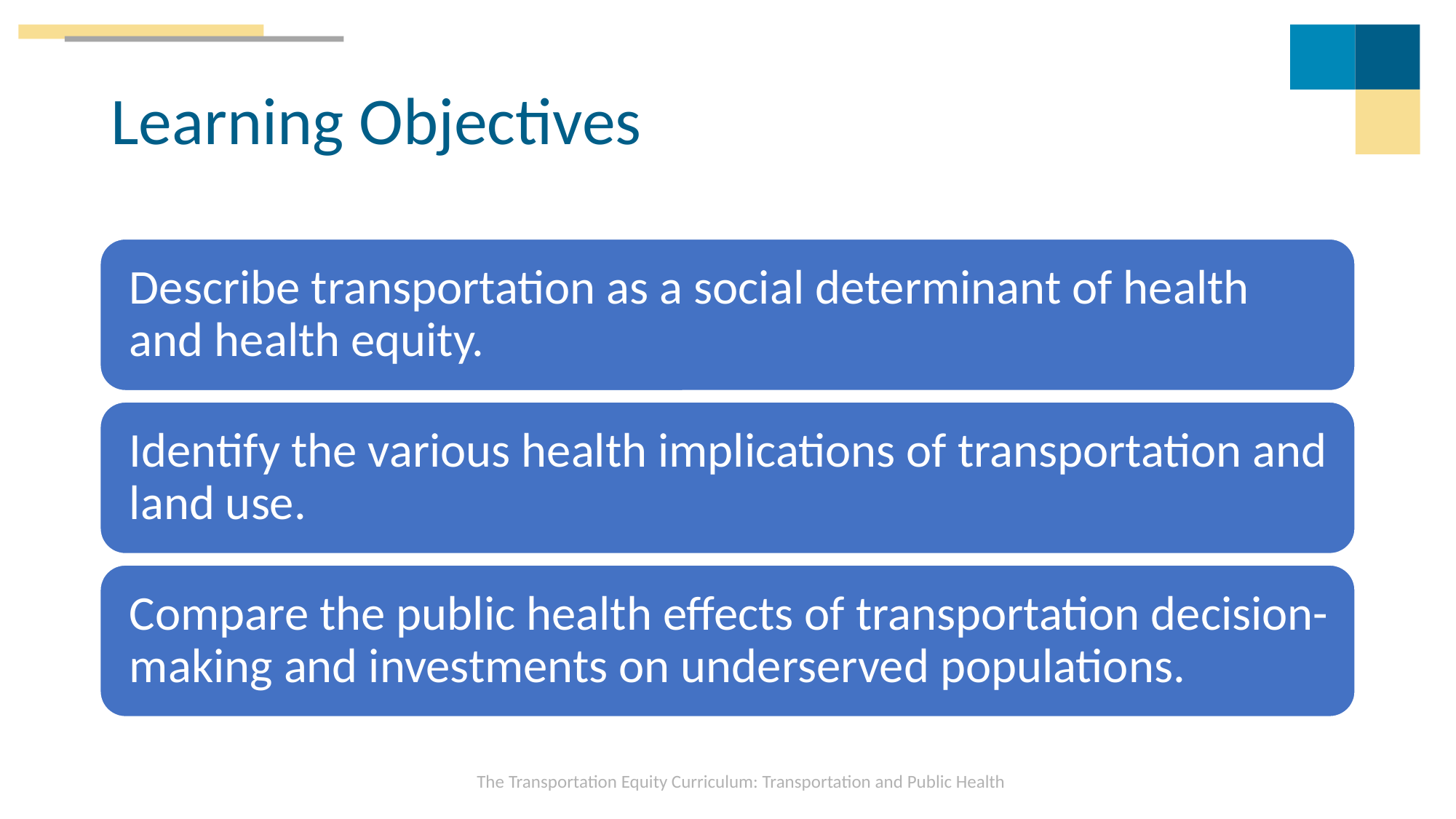

# Learning Objectives
Describe transportation as a social determinant of health and health equity.
Identify the various health implications of transportation and land use.
Compare the public health effects of transportation decision-making and investments on underserved populations.
The Transportation Equity Curriculum: Transportation and Public Health